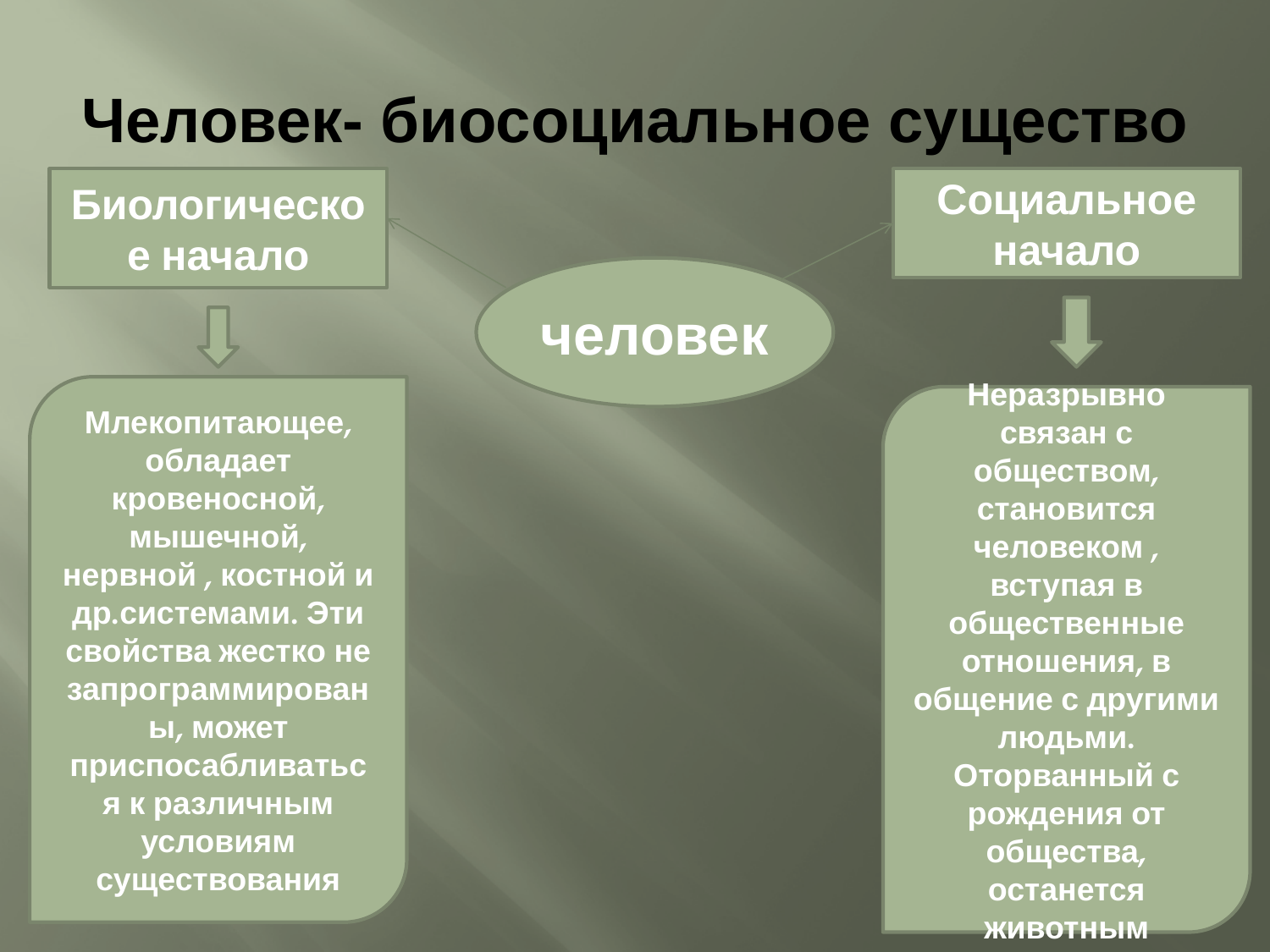

# Человек- биосоциальное существо
Биологическое начало
Социальное начало
человек

Млекопитающее,
обладает кровеносной, мышечной, нервной , костной и др.системами. Эти свойства жестко не запрограммированы, может приспосабливаться к различным условиям существования
Неразрывно связан с обществом, становится человеком , вступая в общественные отношения, в общение с другими людьми. Оторванный с рождения от общества, останется животным